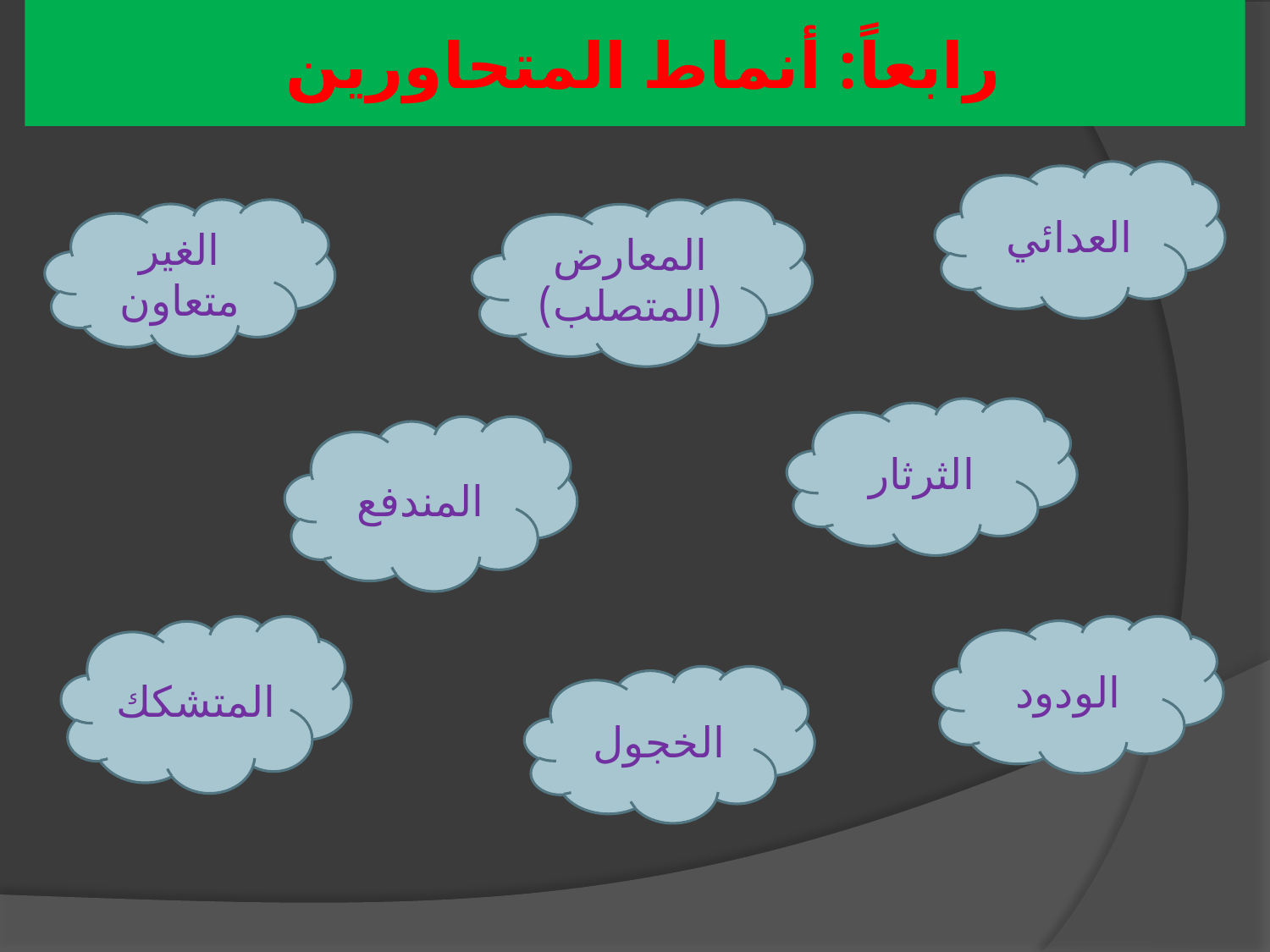

# رابعاً: أنماط المتحاورين
العدائي
الغير متعاون
المعارض (المتصلب)

الثرثار
المندفع
المتشكك
الودود
الخجول